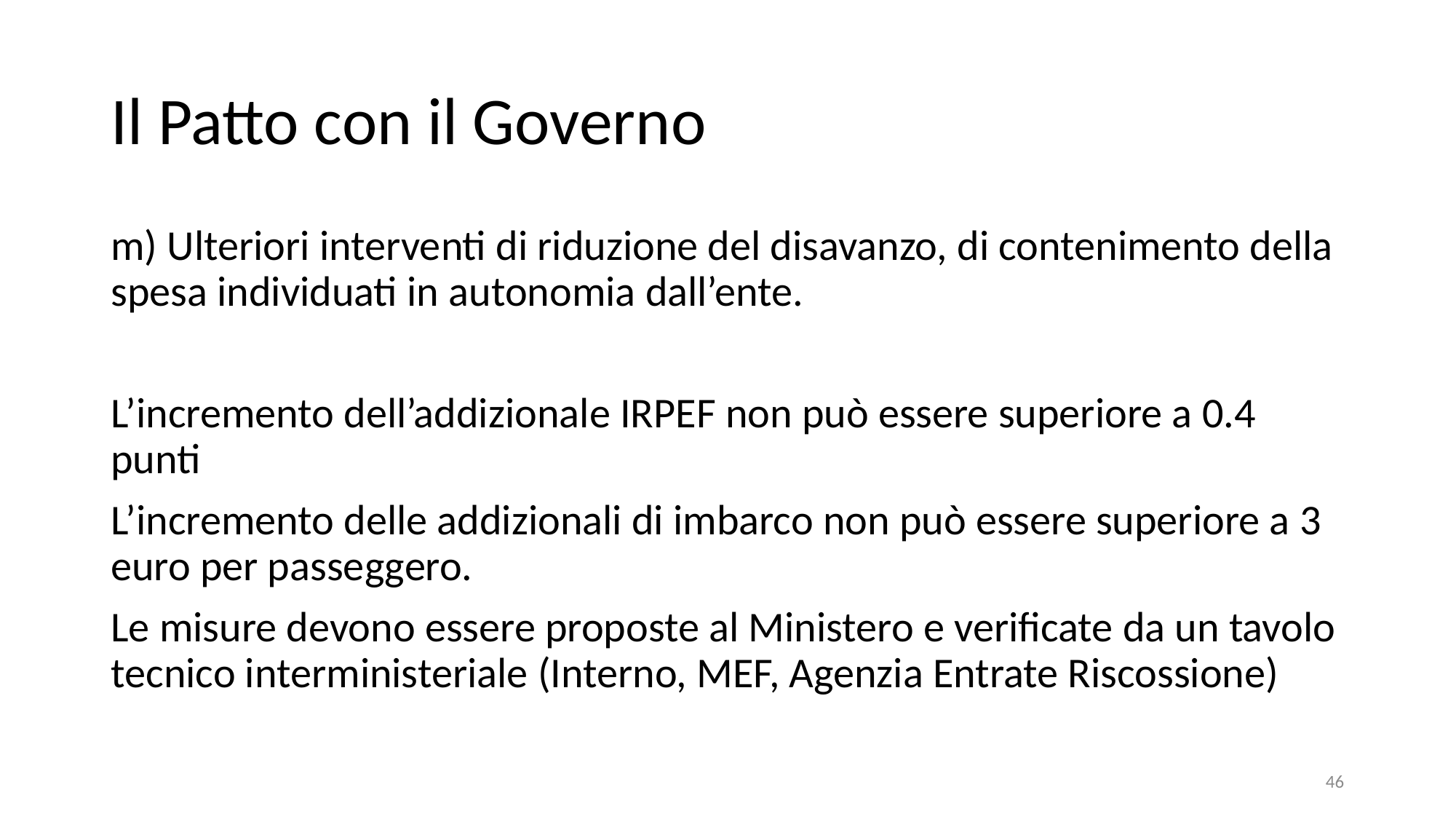

# Il Patto con il Governo
m) Ulteriori interventi di riduzione del disavanzo, di contenimento della spesa individuati in autonomia dall’ente.

L’incremento dell’addizionale IRPEF non può essere superiore a 0.4 punti
L’incremento delle addizionali di imbarco non può essere superiore a 3 euro per passeggero.
Le misure devono essere proposte al Ministero e verificate da un tavolo tecnico interministeriale (Interno, MEF, Agenzia Entrate Riscossione)
46